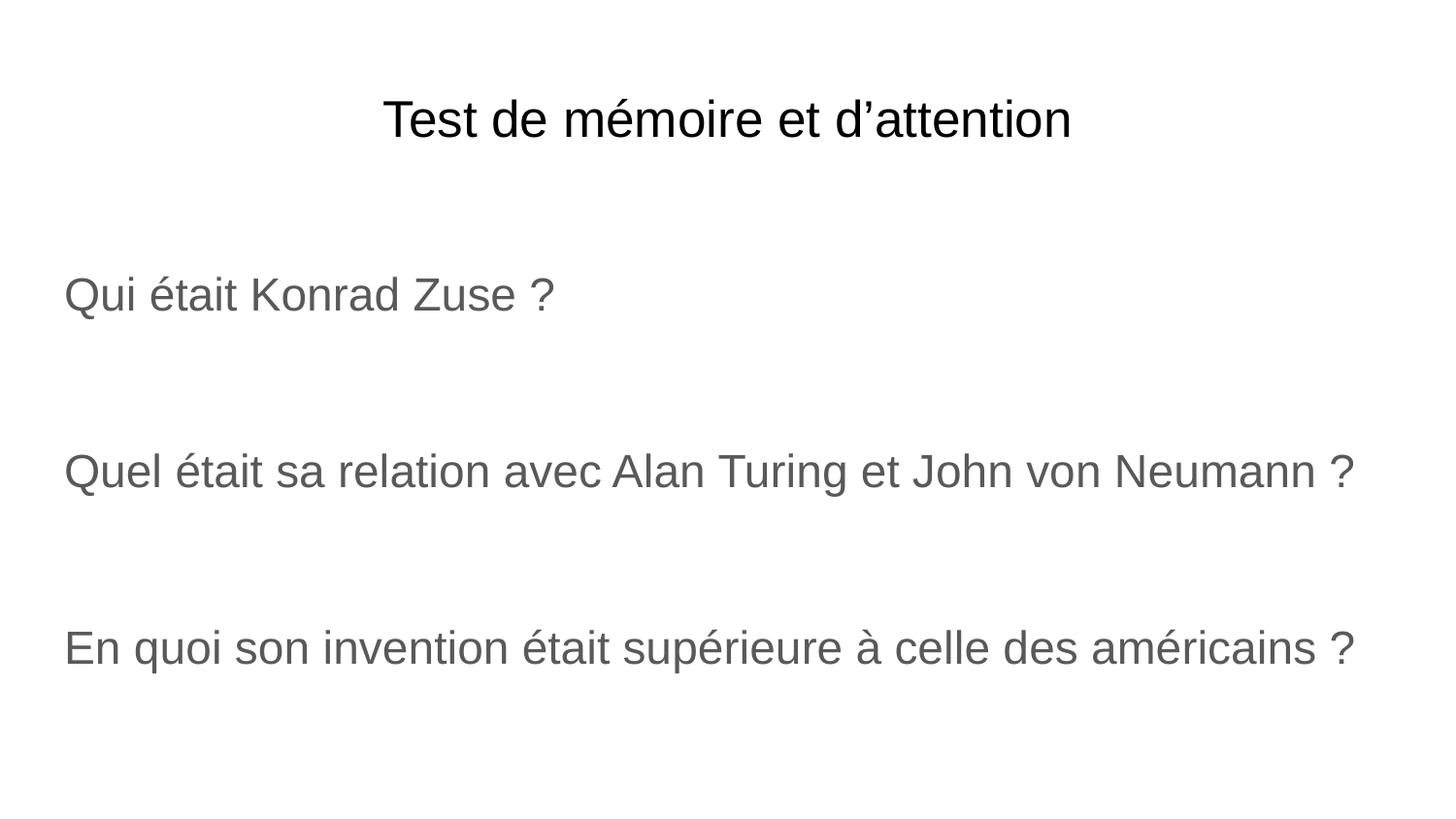

# Test de mémoire et d’attention
Qui était Konrad Zuse ?

Quel était sa relation avec Alan Turing et John von Neumann ?

En quoi son invention était supérieure à celle des américains ?